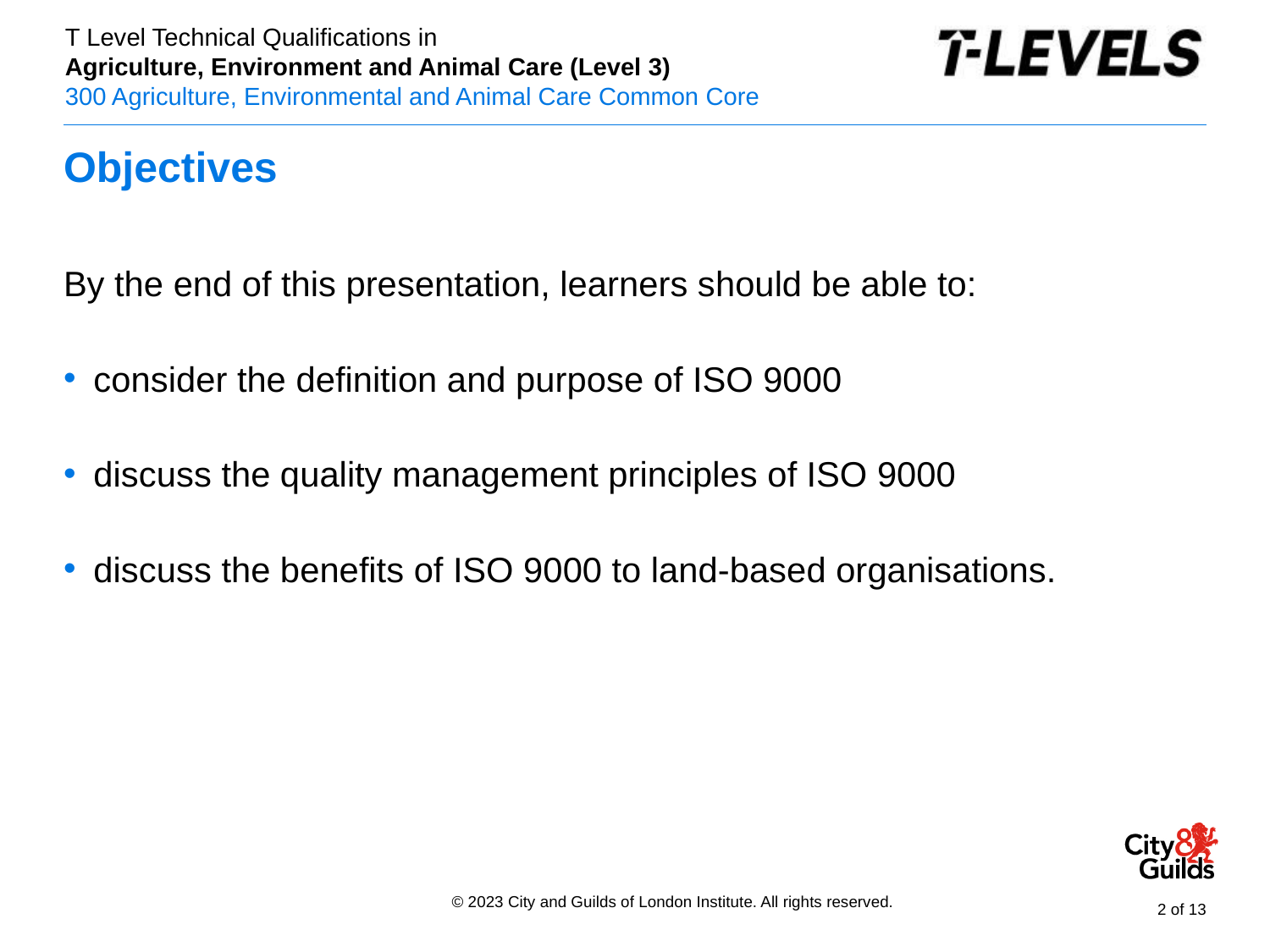

# Objectives

By the end of this presentation, learners should be able to:
consider the definition and purpose of ISO 9000
discuss the quality management principles of ISO 9000
discuss the benefits of ISO 9000 to land-based organisations.